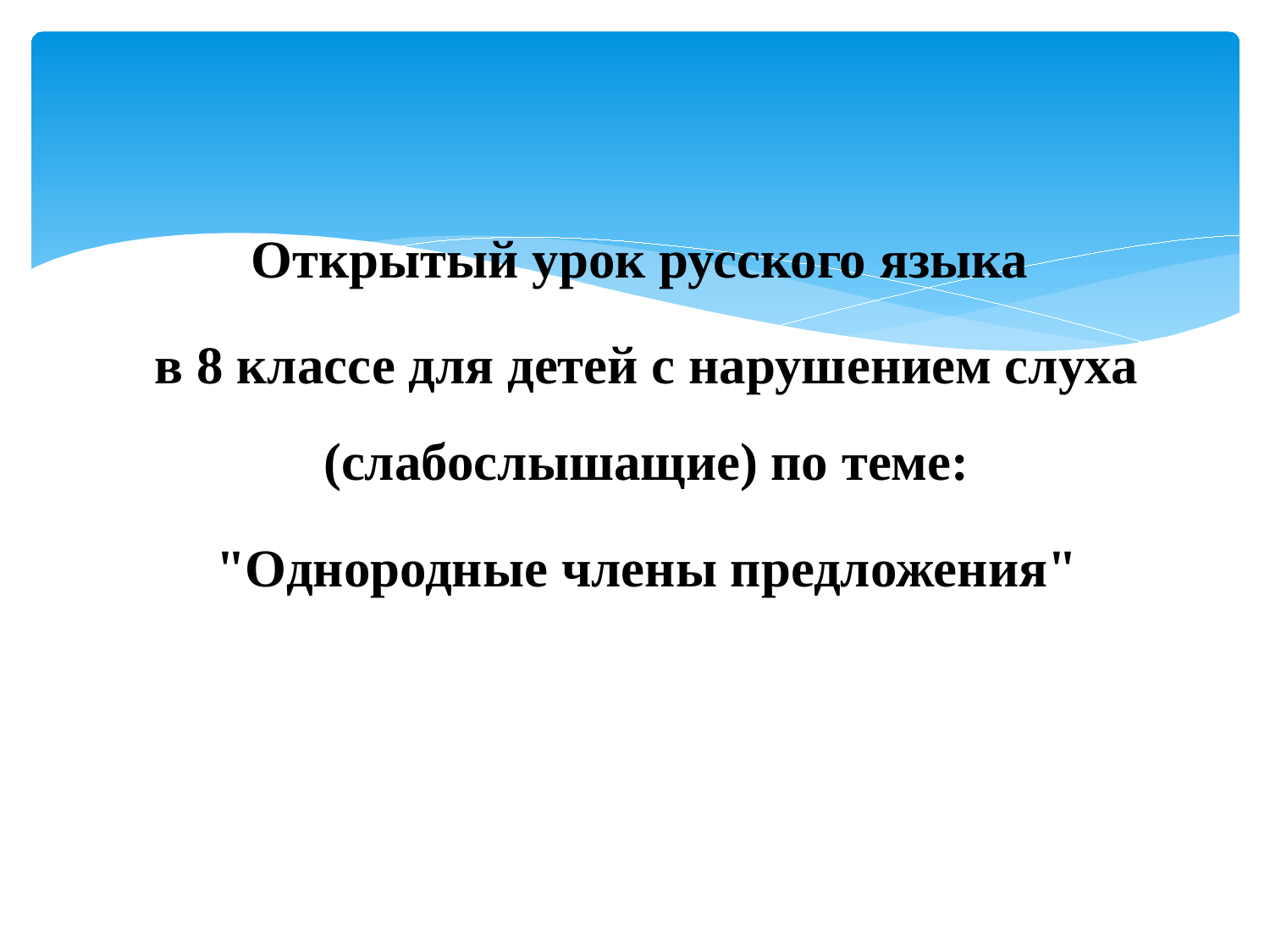

Открытый урок русского языка
в 8 классе для детей с нарушением слуха (слабослышащие) по теме:
"Однородные члены предложения"